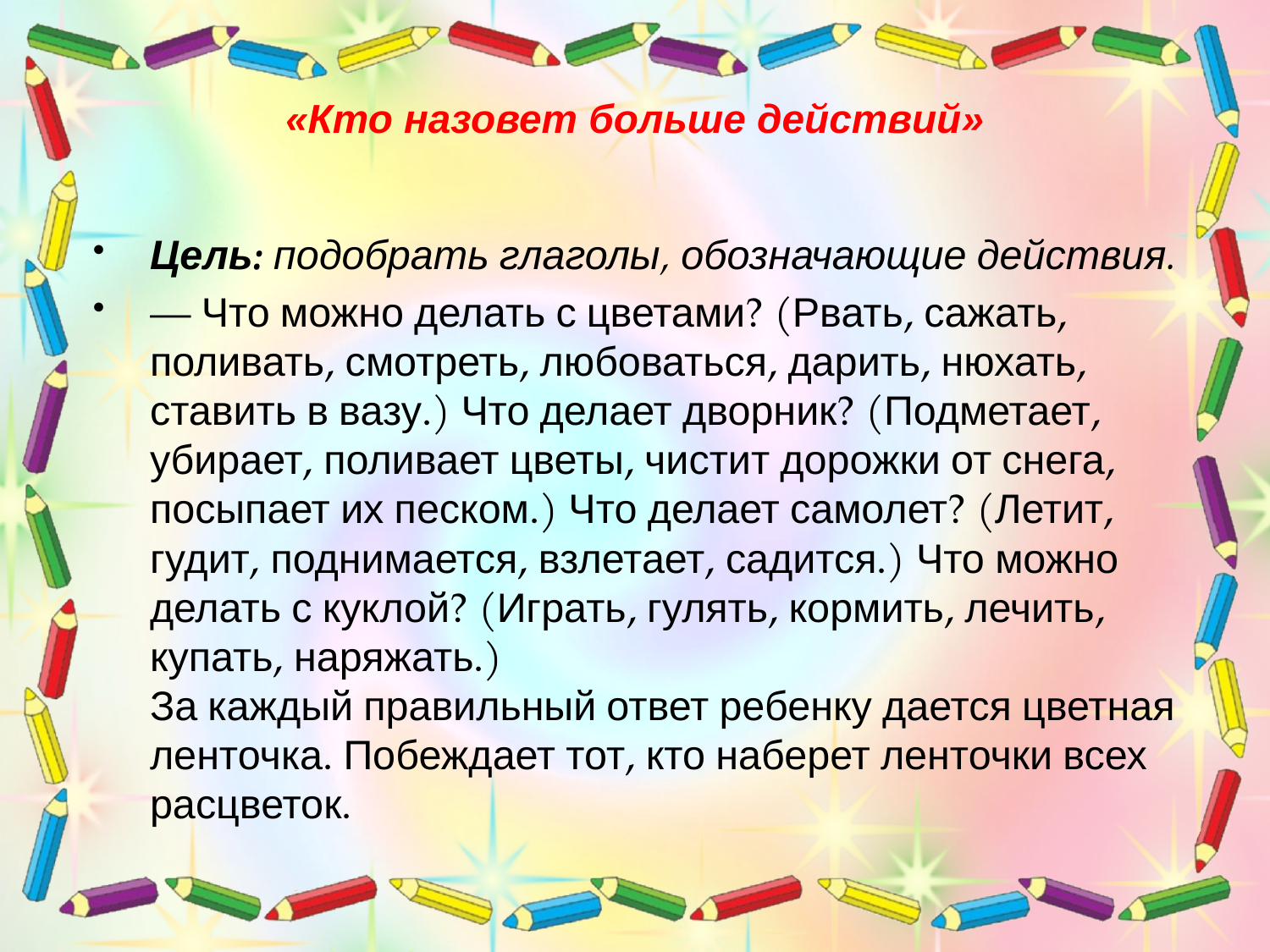

# «Кто назовет больше действий»
Цель: подобрать глаголы, обозначающие действия.
— Что можно делать с цветами? (Рвать, сажать, поливать, смотреть, любоваться, дарить, нюхать, ставить в вазу.) Что делает дворник? (Подметает, убирает, поливает цветы, чистит дорожки от снега, посыпает их песком.) Что делает самолет? (Летит, гудит, поднимается, взлетает, садится.) Что можно делать с куклой? (Играть, гулять, кормить, лечить, купать, наряжать.)
За каждый правильный ответ ребенку дается цветная ленточка. Побеждает тот, кто наберет ленточки всех расцветок.